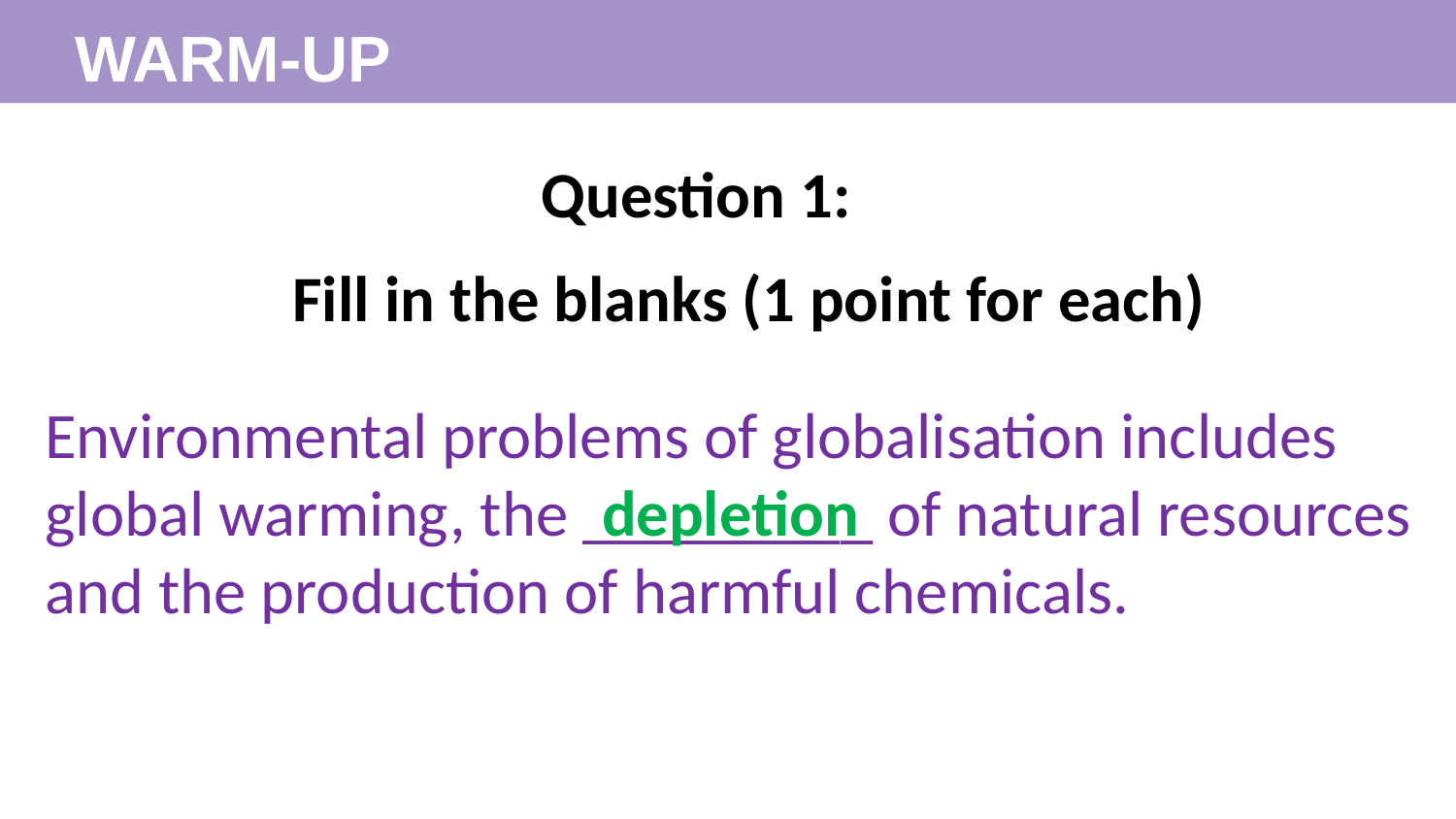

WARM-UP
Question 1:
Fill in the blanks (1 point for each)
Environmental problems of globalisation includes global warming, the _________ of natural resources and the production of harmful chemicals.
depletion